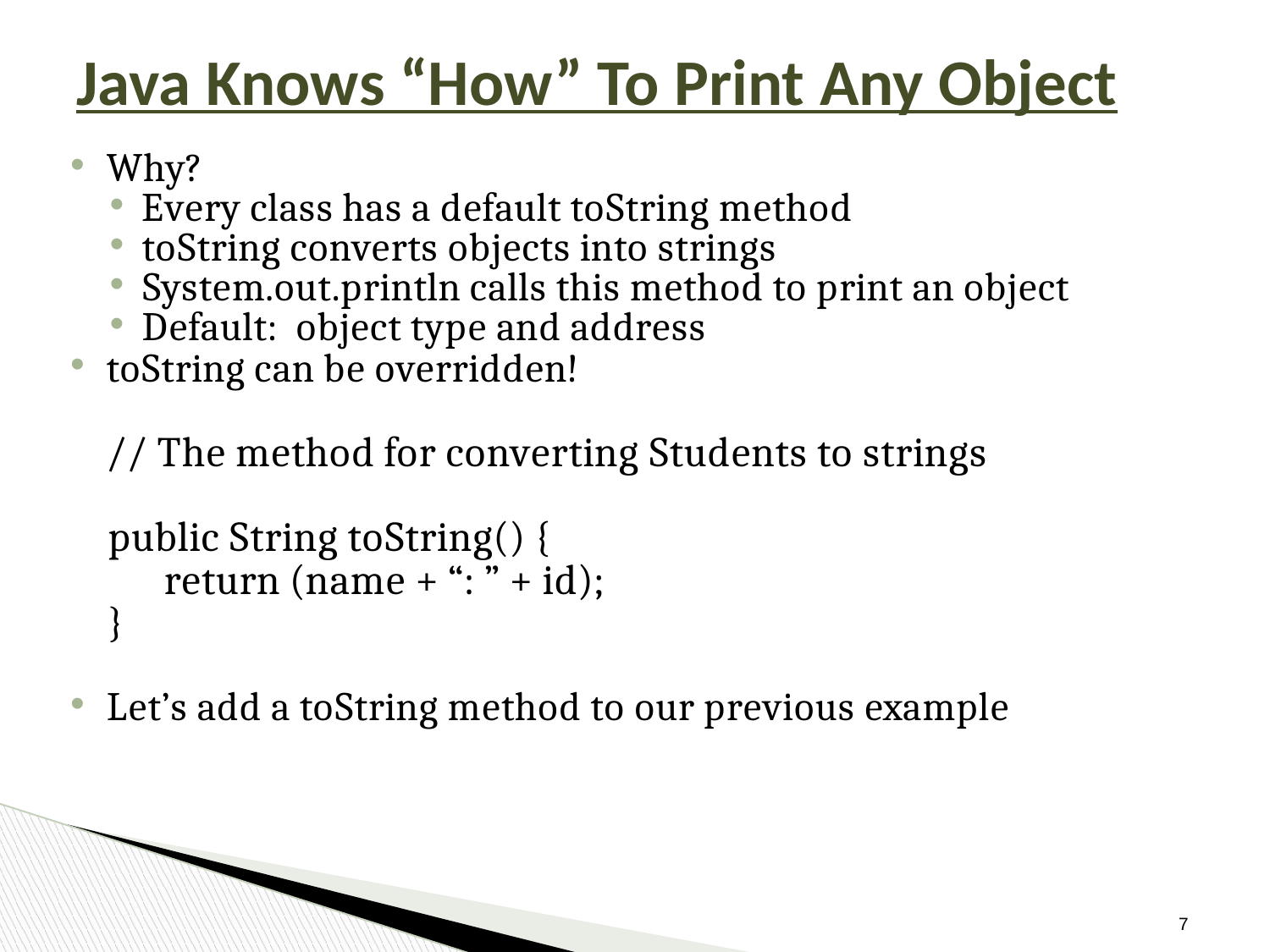

# Java Knows “How” To Print Any Object
Why?
Every class has a default toString method
toString converts objects into strings
System.out.println calls this method to print an object
Default:  object type and address
toString can be overridden!

 	// The method for converting Students to strings

    public String toString() {
          return (name + “: ” + id);
    }

Let’s add a toString method to our previous example

7